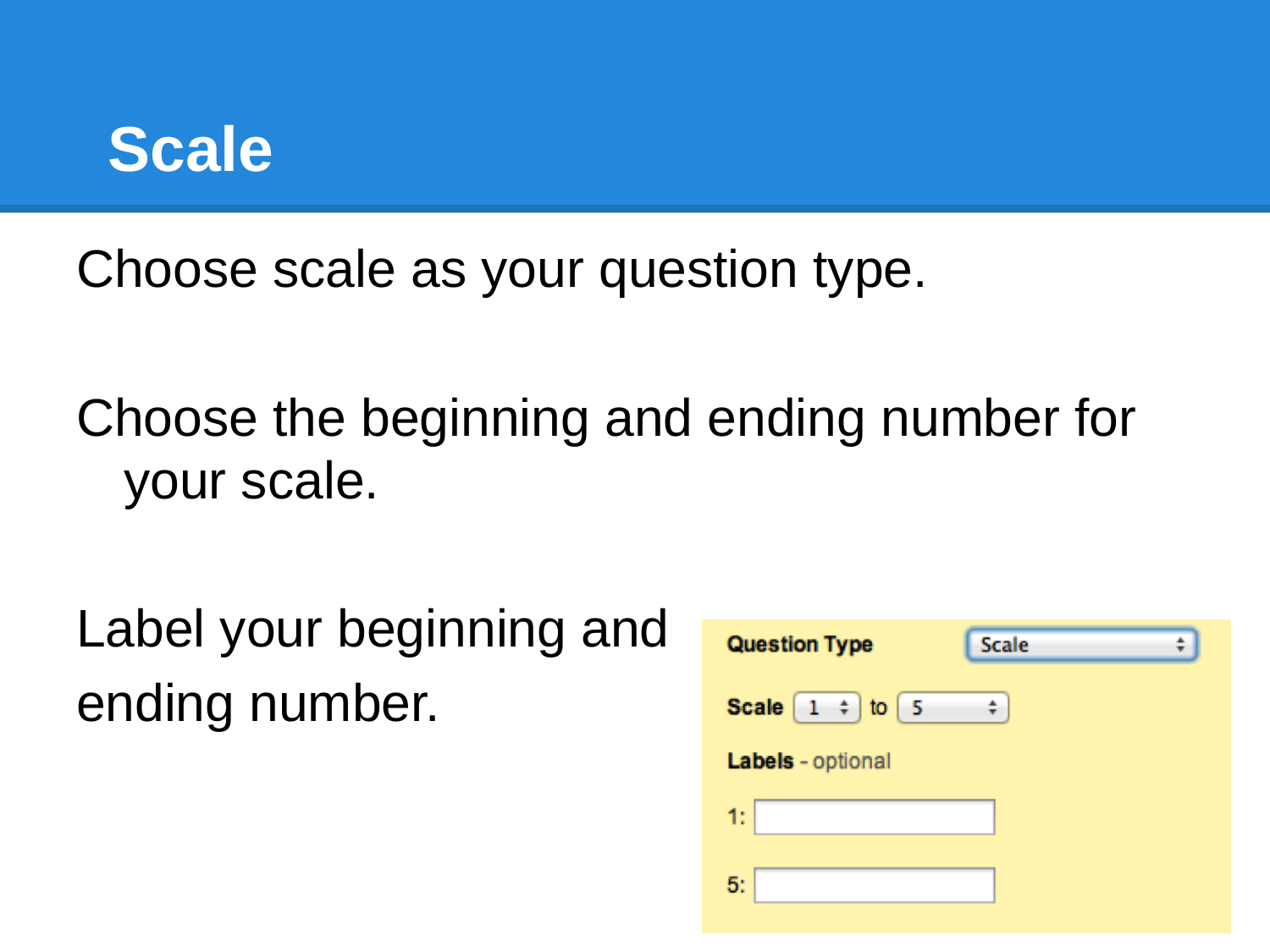

# Scale
Choose scale as your question type.

Choose the beginning and ending number for your scale.

Label your beginning and
ending number.